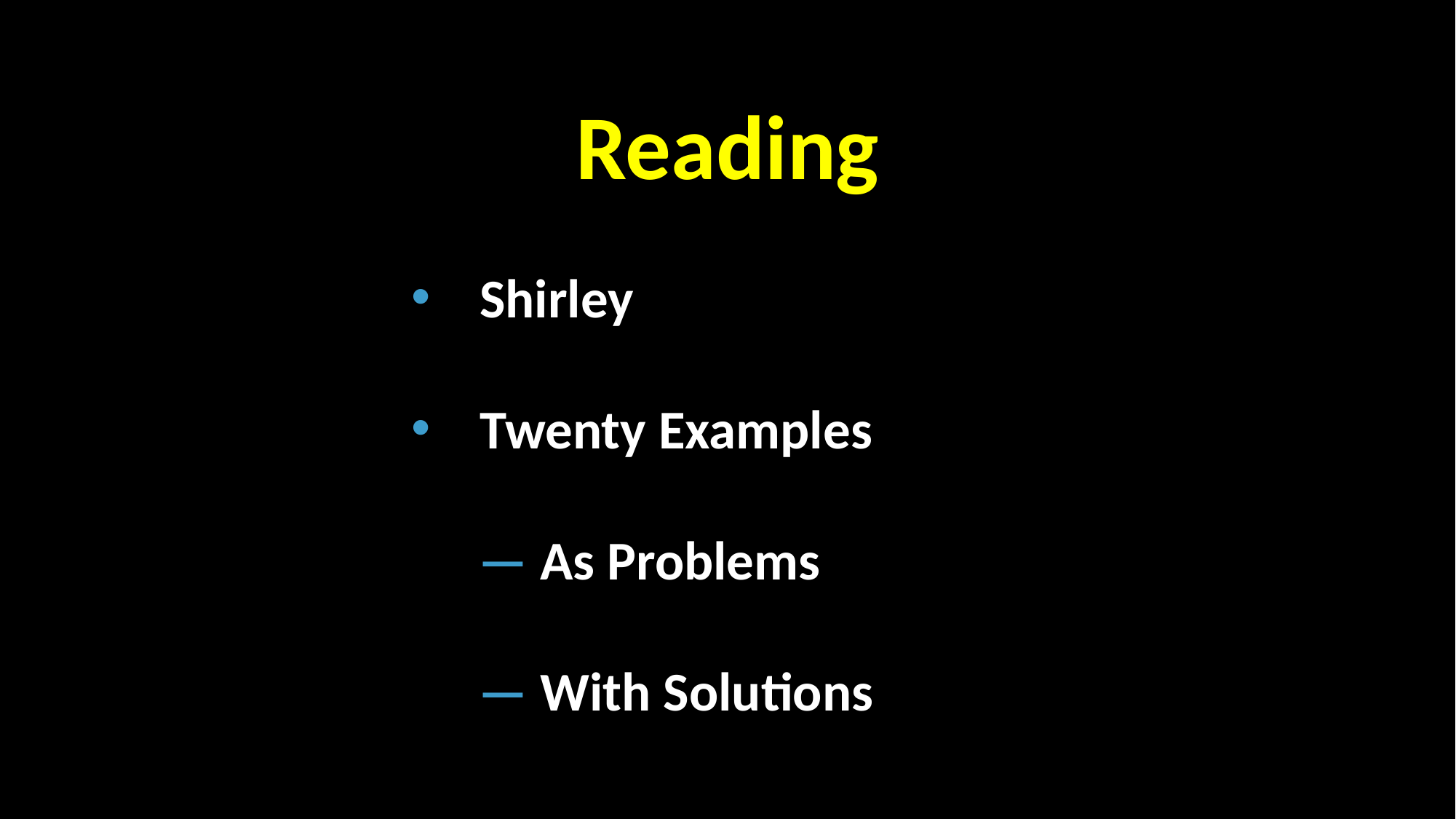

Reading

Shirley

Twenty Examples

 — As Problems

 — With Solutions